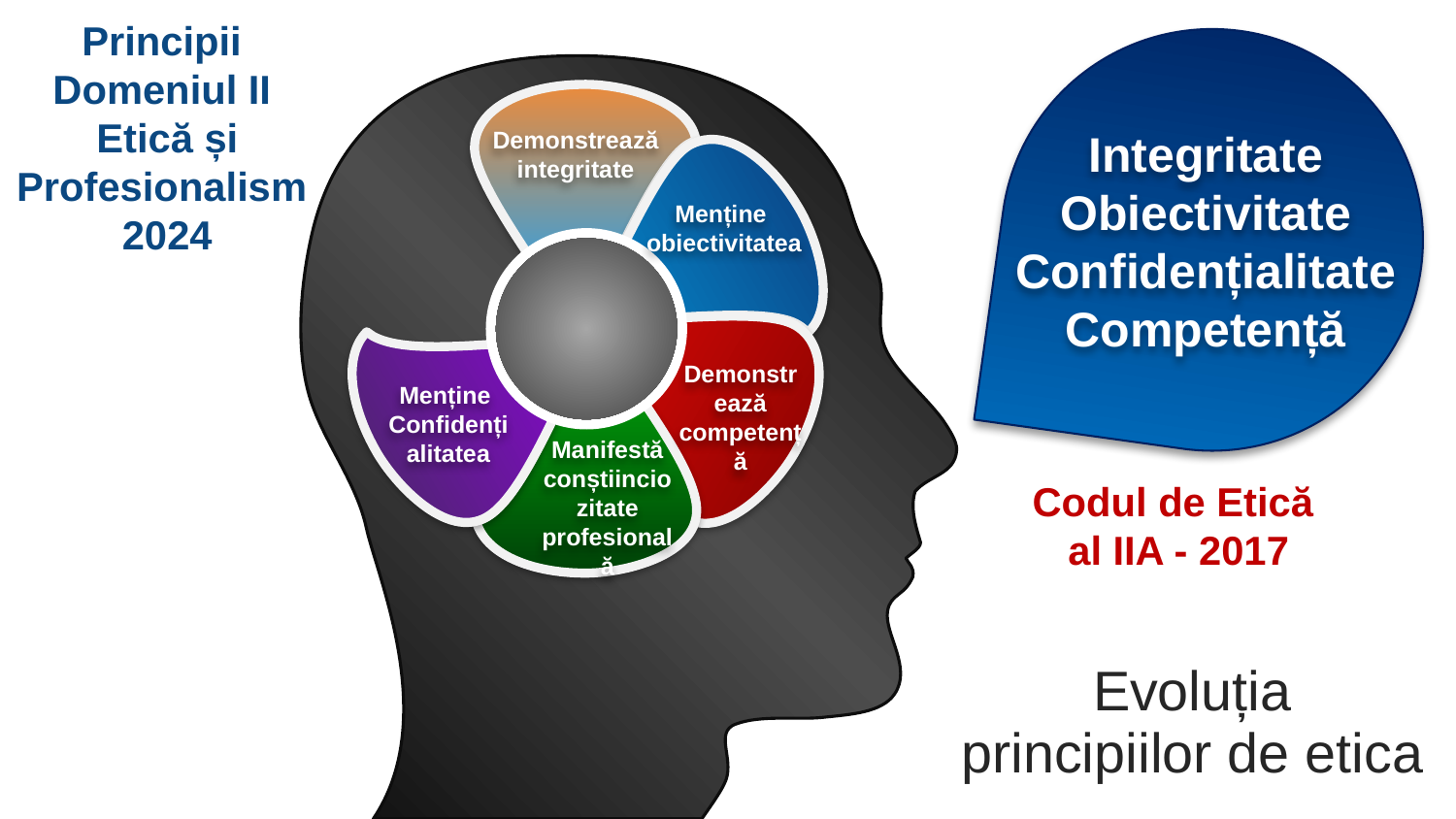

Principii
Domeniul II
Etică și Profesionalism
2024

Integritate
Obiectivitate
Confidențialitate
Competență
Demonstrează integritate
Menține
obiectivitatea
Demonstrează competență
Menține
Confidențialitatea
Manifestă
conștiinciozitate profesională
Codul de Etică
al IIA - 2017
# Evoluția principiilor de etica